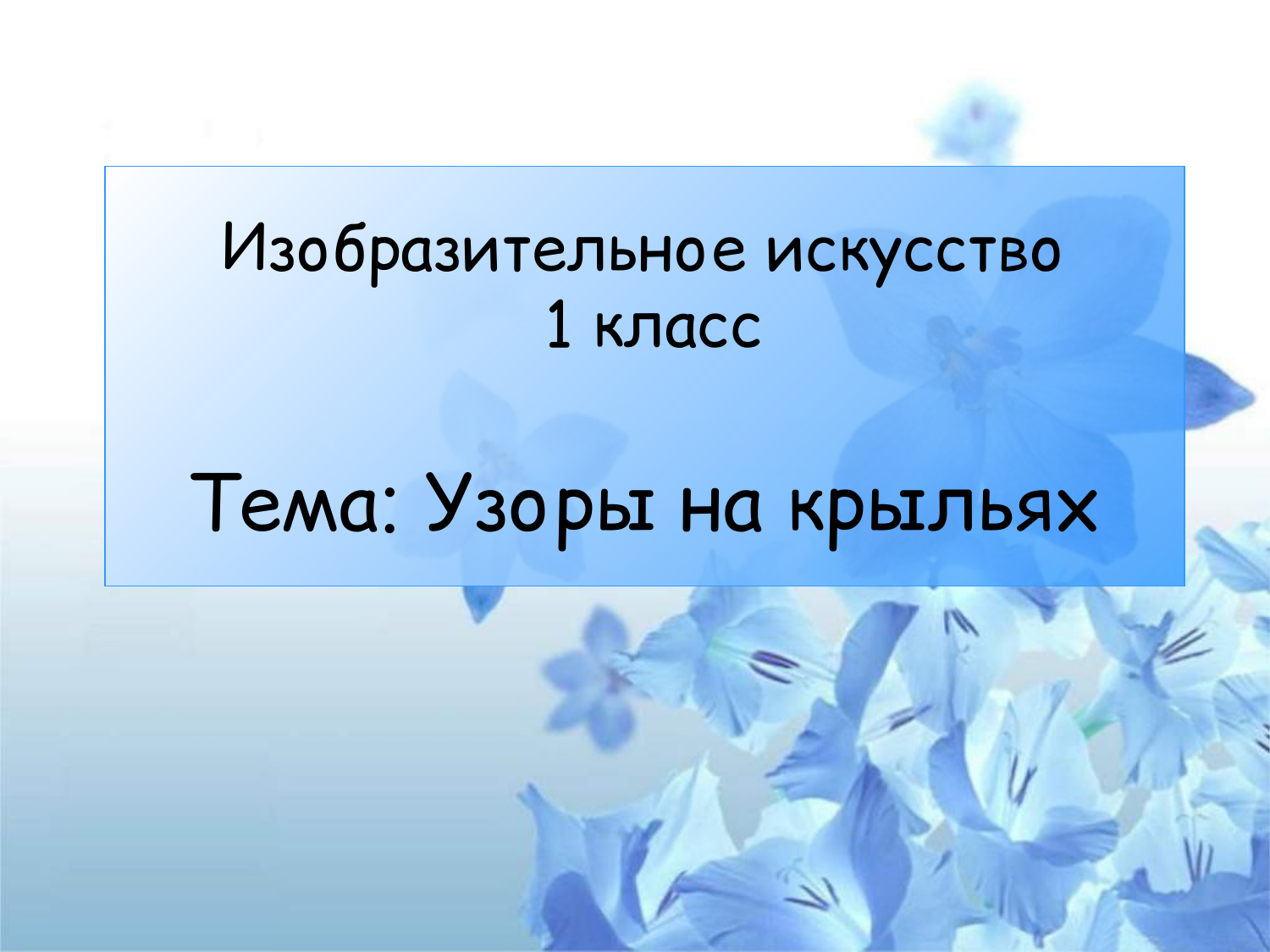

# Изобразительное искусство 1 класс Тема: Узоры на крыльях